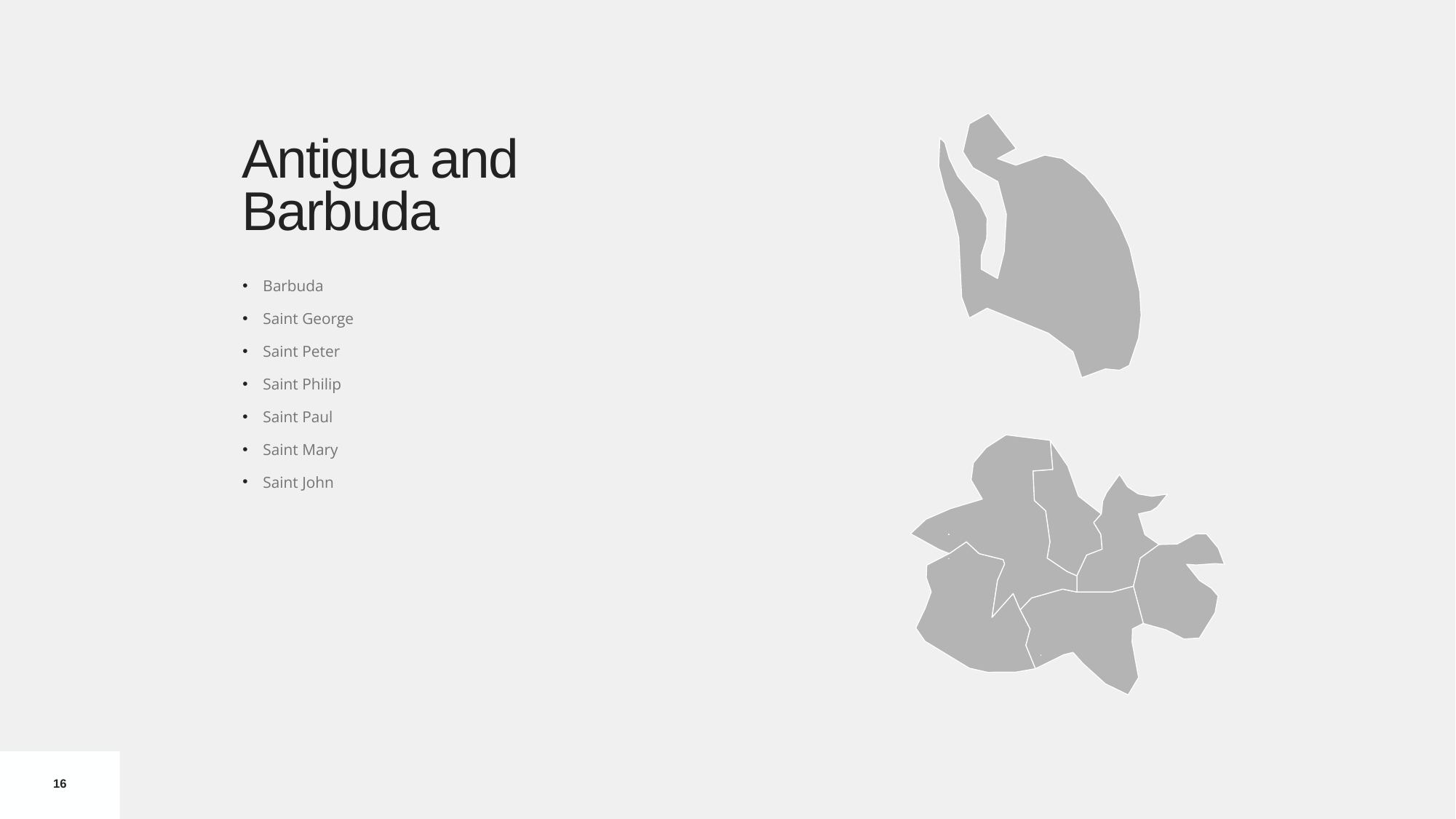

# Antigua and Barbuda

Barbuda
Saint George
Saint Peter
Saint Philip
Saint Paul
Saint Mary
Saint John